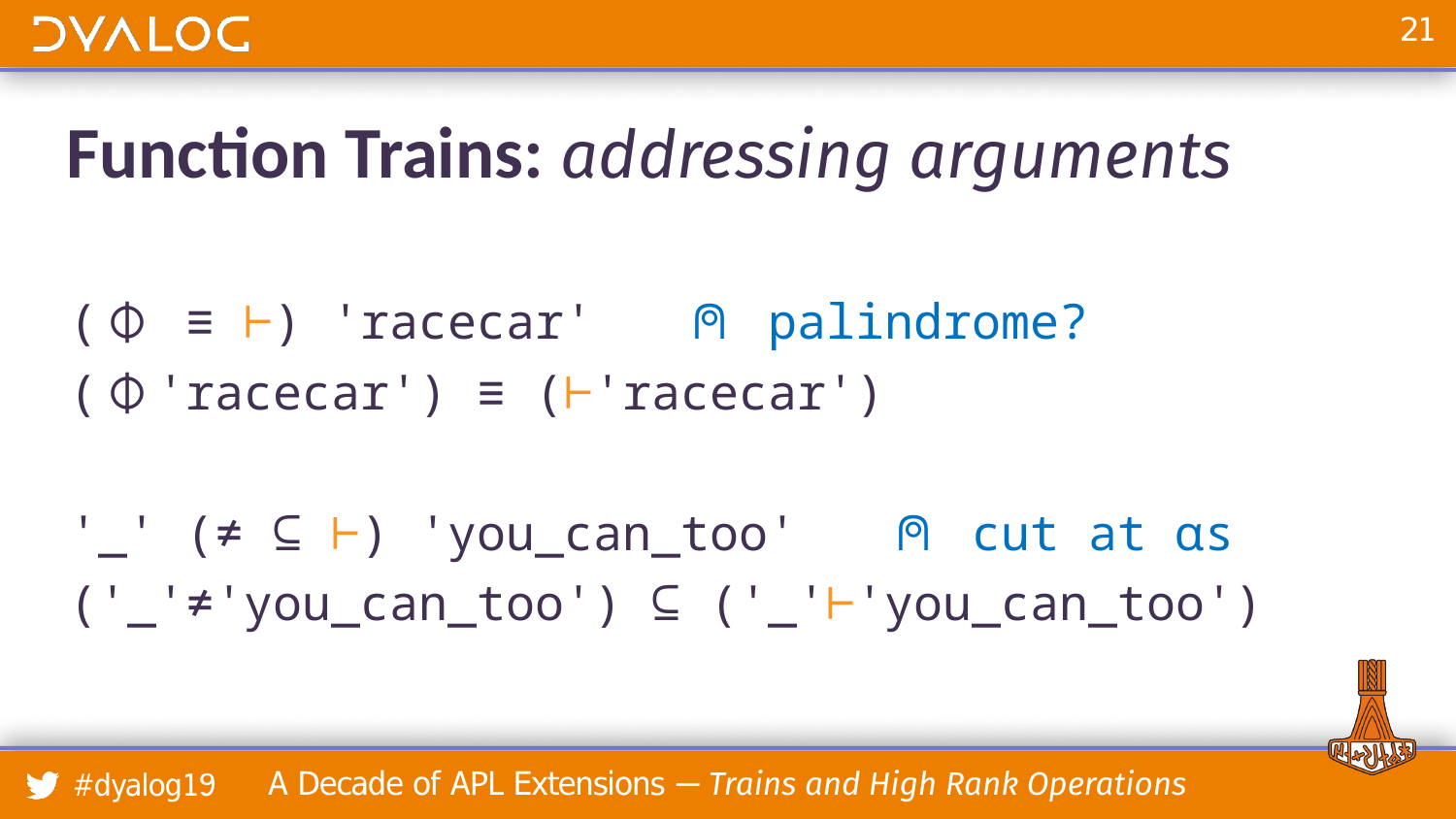

# Function Trains: addressing arguments
(⌽ ≡ ⊢) 'racecar'   ⍝ palindrome?
(⌽'racecar') ≡ (⊢'racecar')

'_' (≠ ⊆ ⊢) 'you_can_too'   ⍝ cut at ⍺s
('_'≠'you_can_too') ⊆ ('_'⊢'you_can_too')